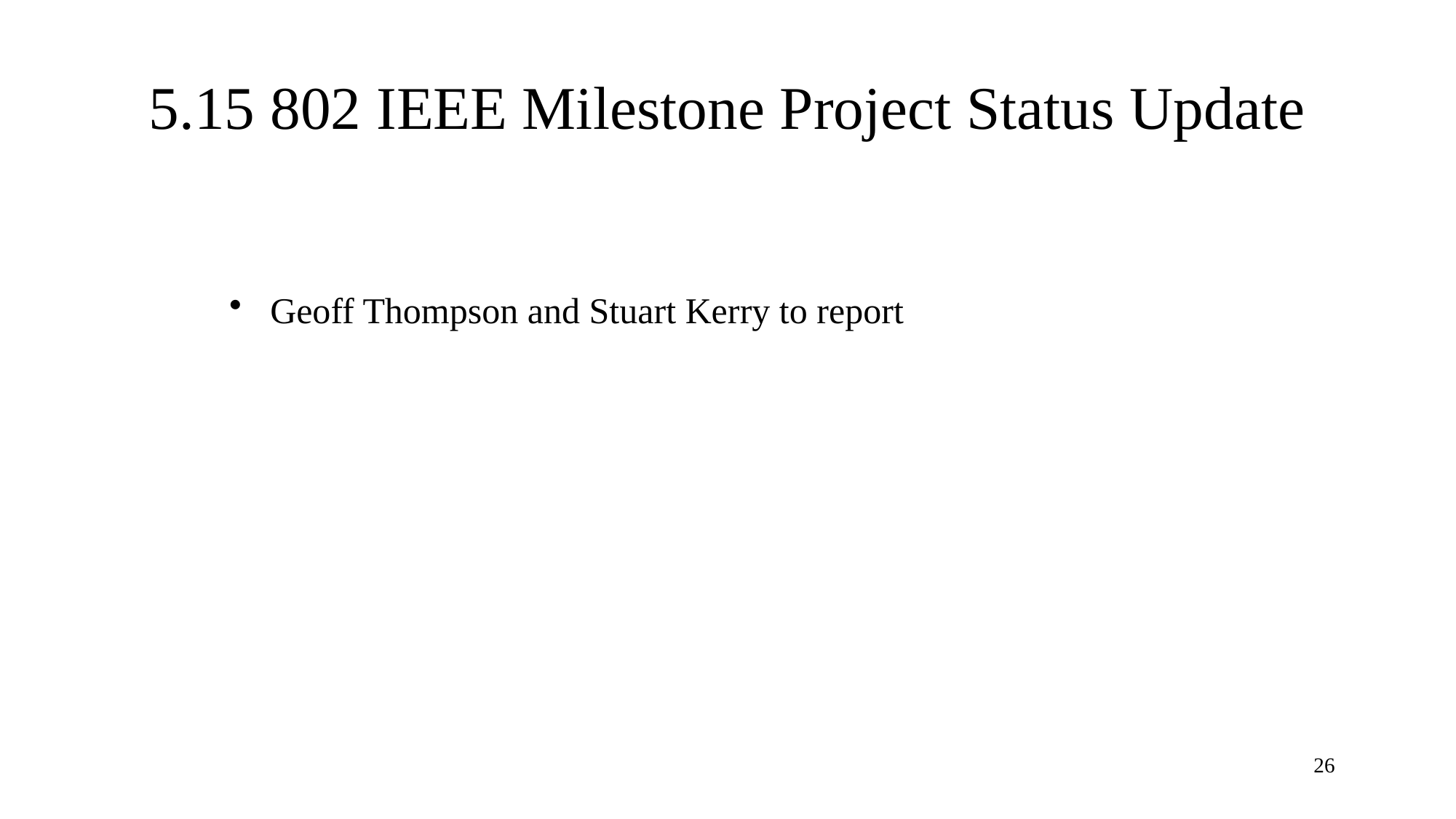

# 5.15 802 IEEE Milestone Project Status Update
Geoff Thompson and Stuart Kerry to report
26